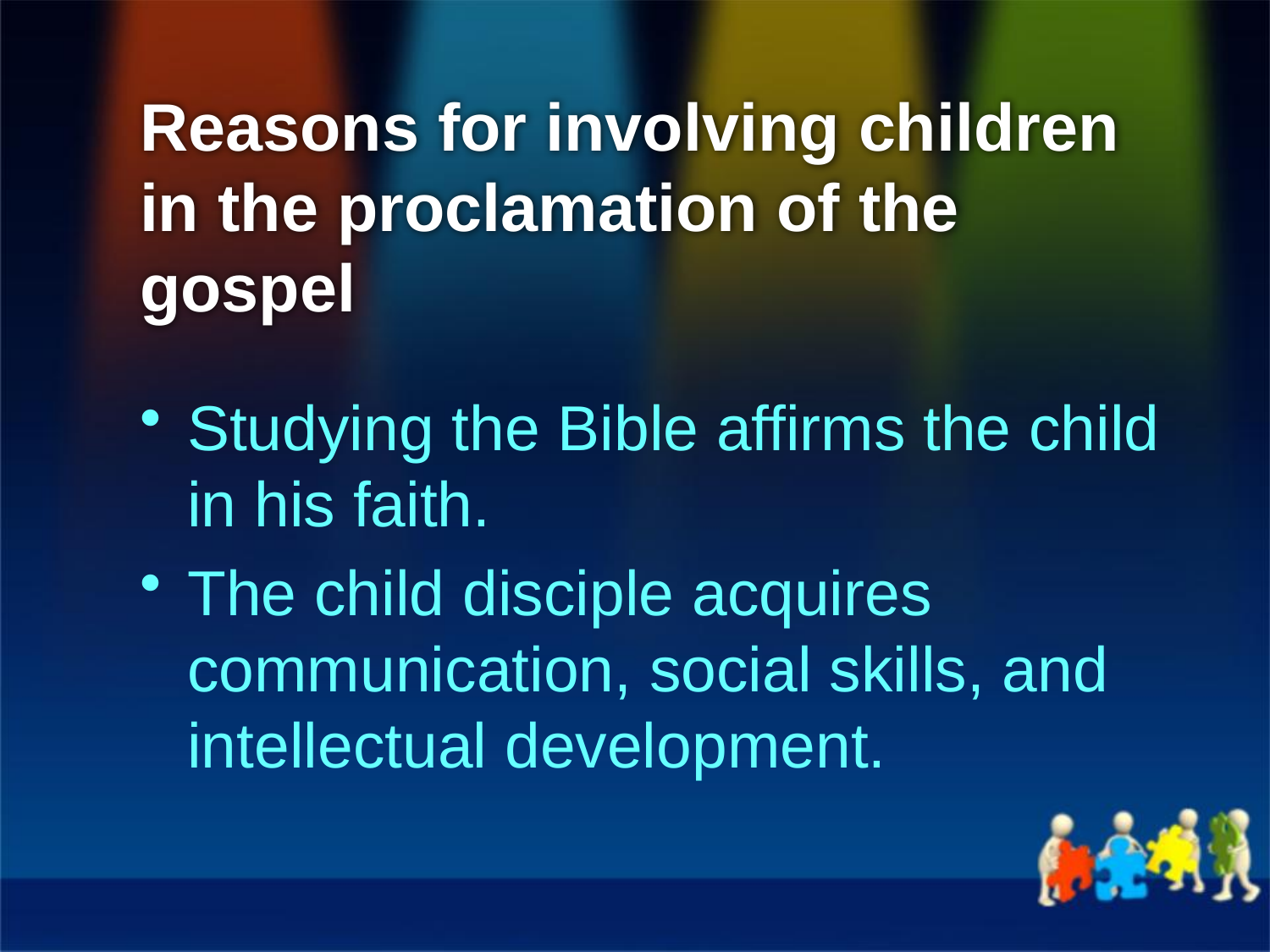

# Reasons for involving children in the proclamation of the gospel
Studying the Bible affirms the child in his faith.
The child disciple acquires communication, social skills, and intellectual development.